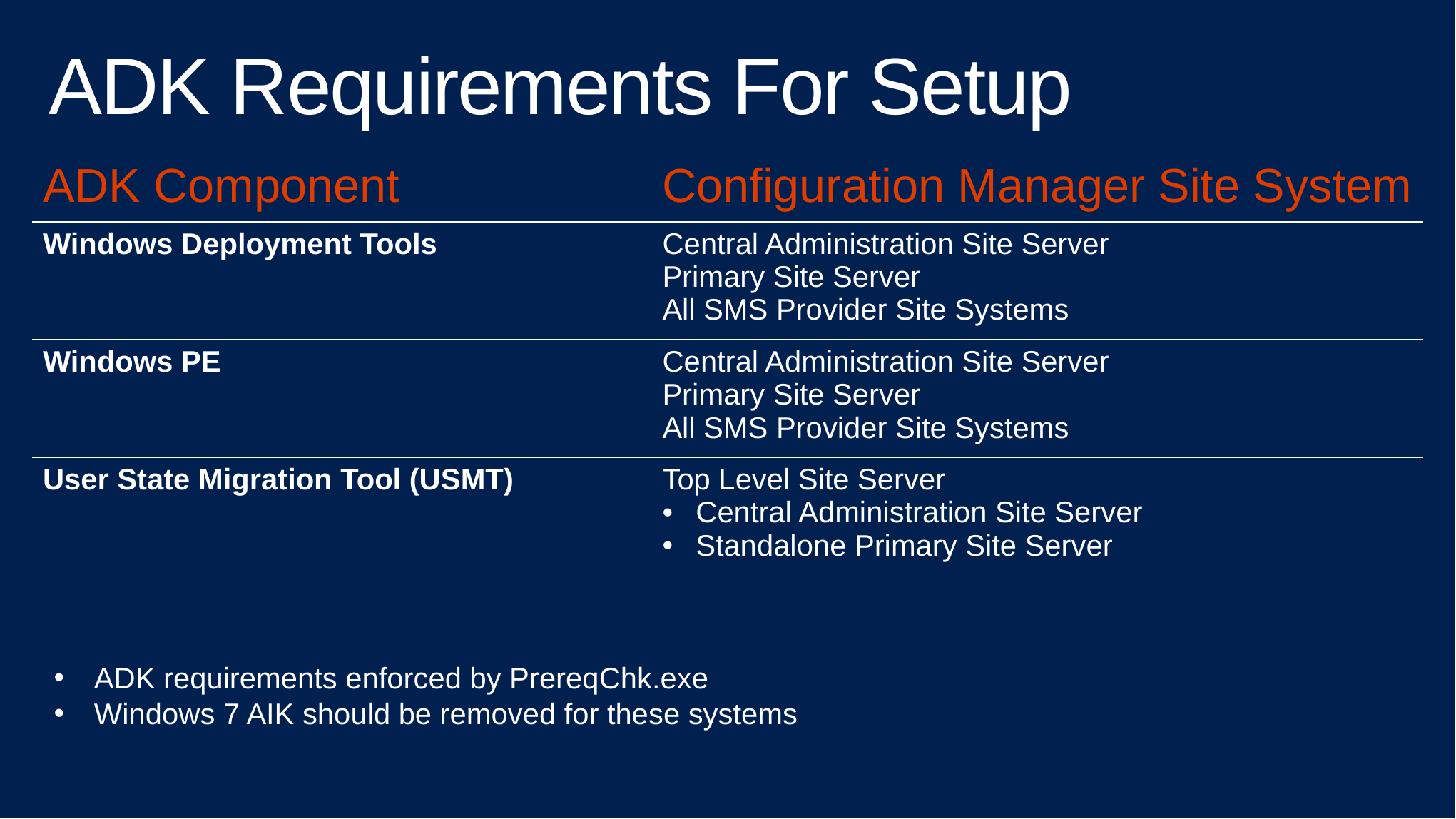

# ADK Requirements For Setup
| ADK Component | Configuration Manager Site System |
| --- | --- |
| Windows Deployment Tools | Central Administration Site Server Primary Site Server All SMS Provider Site Systems |
| Windows PE | Central Administration Site Server Primary Site Server All SMS Provider Site Systems |
| User State Migration Tool (USMT) | Top Level Site Server Central Administration Site Server Standalone Primary Site Server |
ADK requirements enforced by PrereqChk.exe
Windows 7 AIK should be removed for these systems